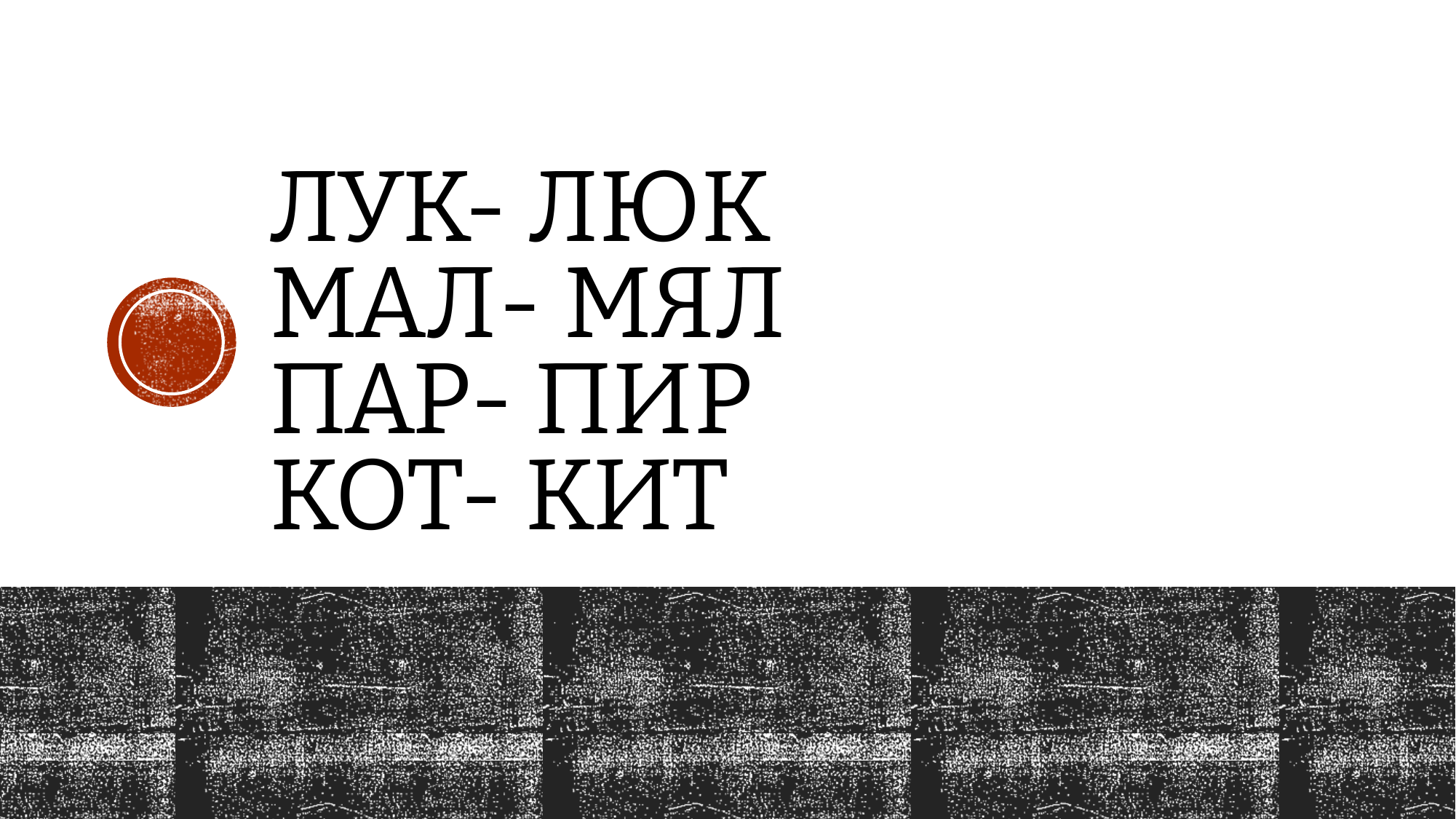

# лук- люк мал- мял пар- пир кот- кит